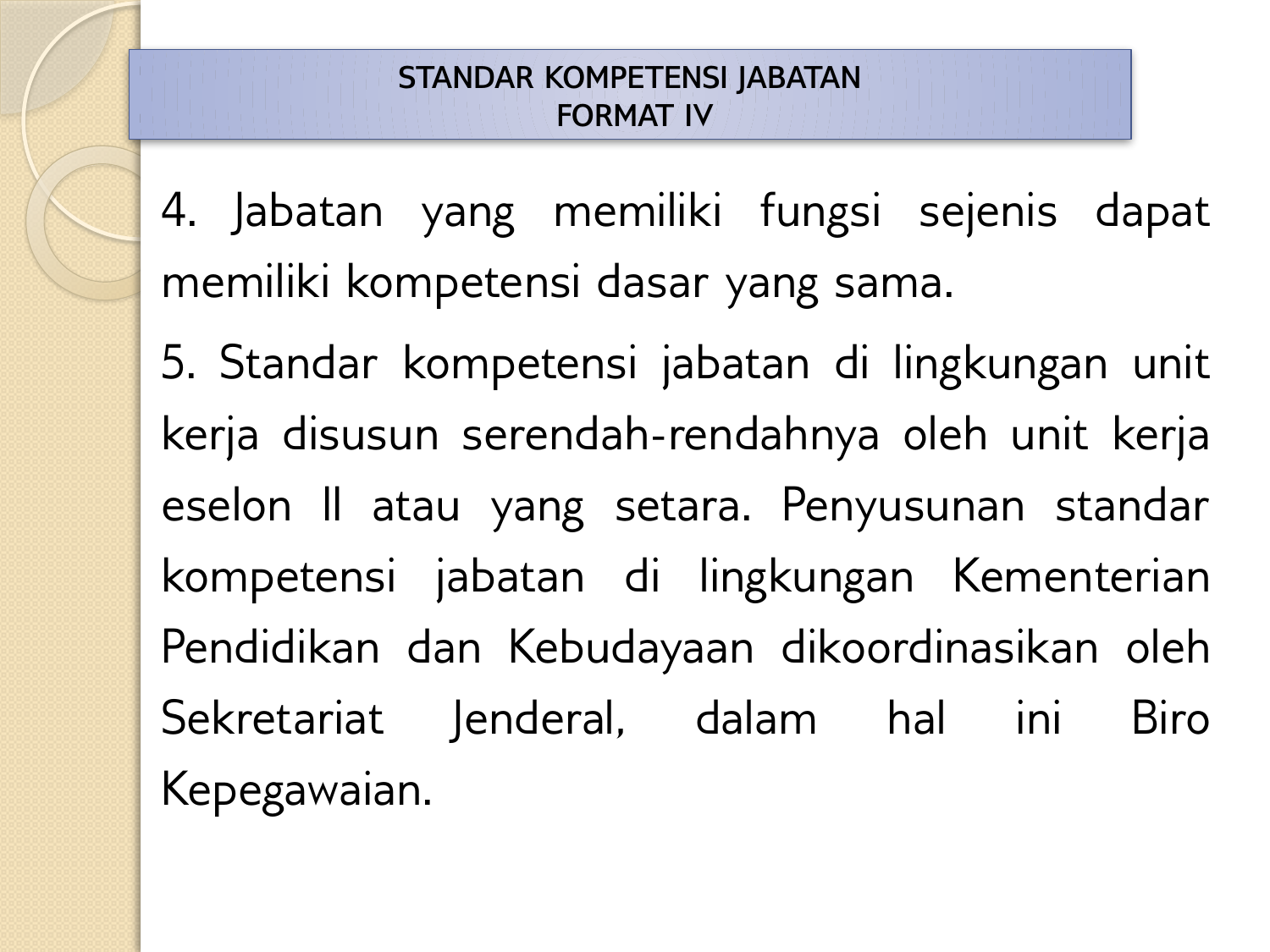

STANDAR KOMPETENSI JABATAN
 FORMAT IV
4. Jabatan yang memiliki fungsi sejenis dapat memiliki kompetensi dasar yang sama.
5. Standar kompetensi jabatan di lingkungan unit kerja disusun serendah-rendahnya oleh unit kerja eselon II atau yang setara. Penyusunan standar kompetensi jabatan di lingkungan Kementerian Pendidikan dan Kebudayaan dikoordinasikan oleh Sekretariat Jenderal, dalam hal ini Biro Kepegawaian.